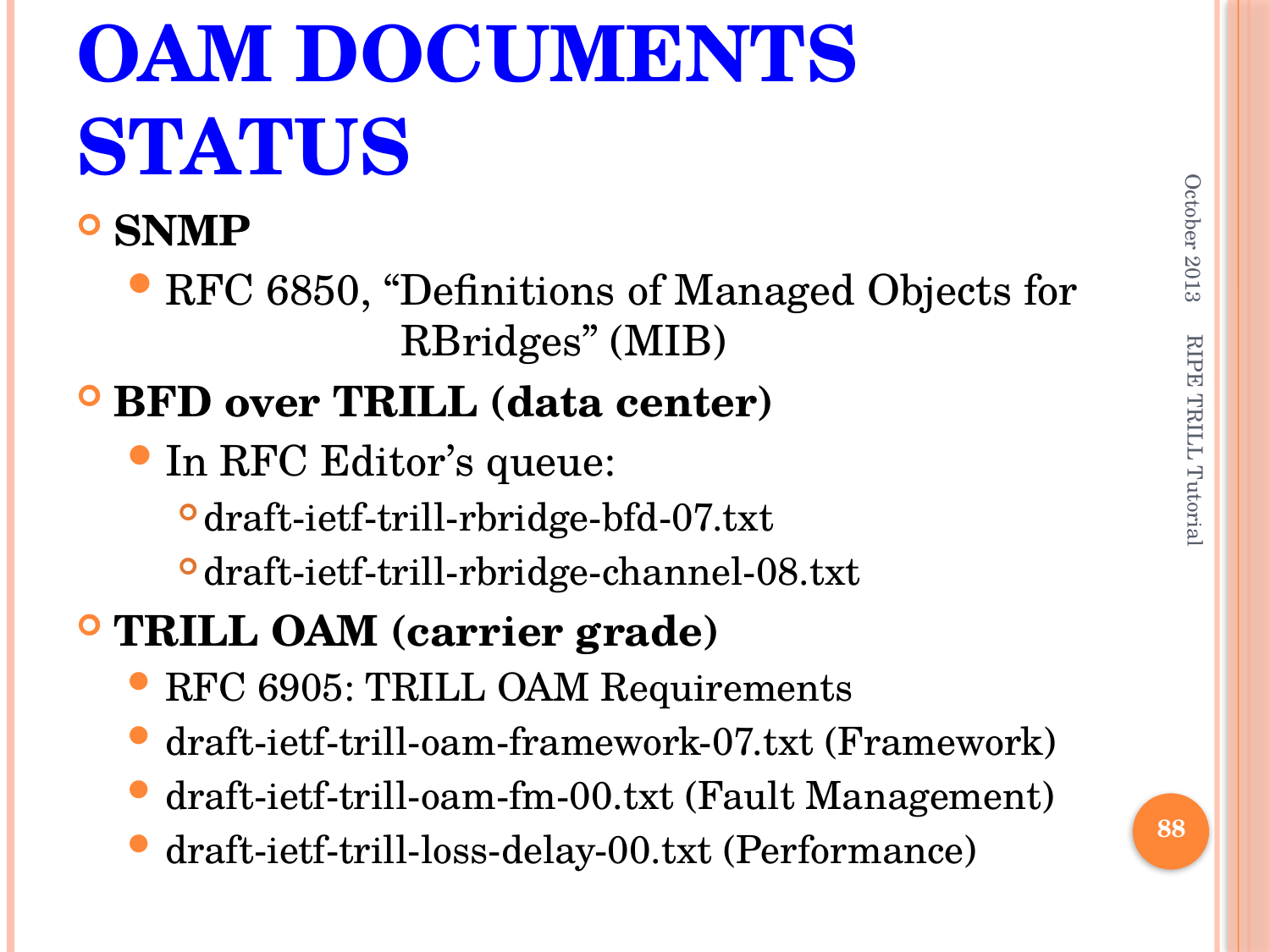

# OAM Documents Status
October 2013
SNMP
RFC 6850, “Definitions of Managed Objects for
                    RBridges” (MIB)
BFD over TRILL (data center)
In RFC Editor’s queue:
draft-ietf-trill-rbridge-bfd-07.txt
draft-ietf-trill-rbridge-channel-08.txt
TRILL OAM (carrier grade)
RFC 6905: TRILL OAM Requirements
draft-ietf-trill-oam-framework-07.txt (Framework)
draft-ietf-trill-oam-fm-00.txt (Fault Management)
draft-ietf-trill-loss-delay-00.txt (Performance)
RIPE TRILL Tutorial
88